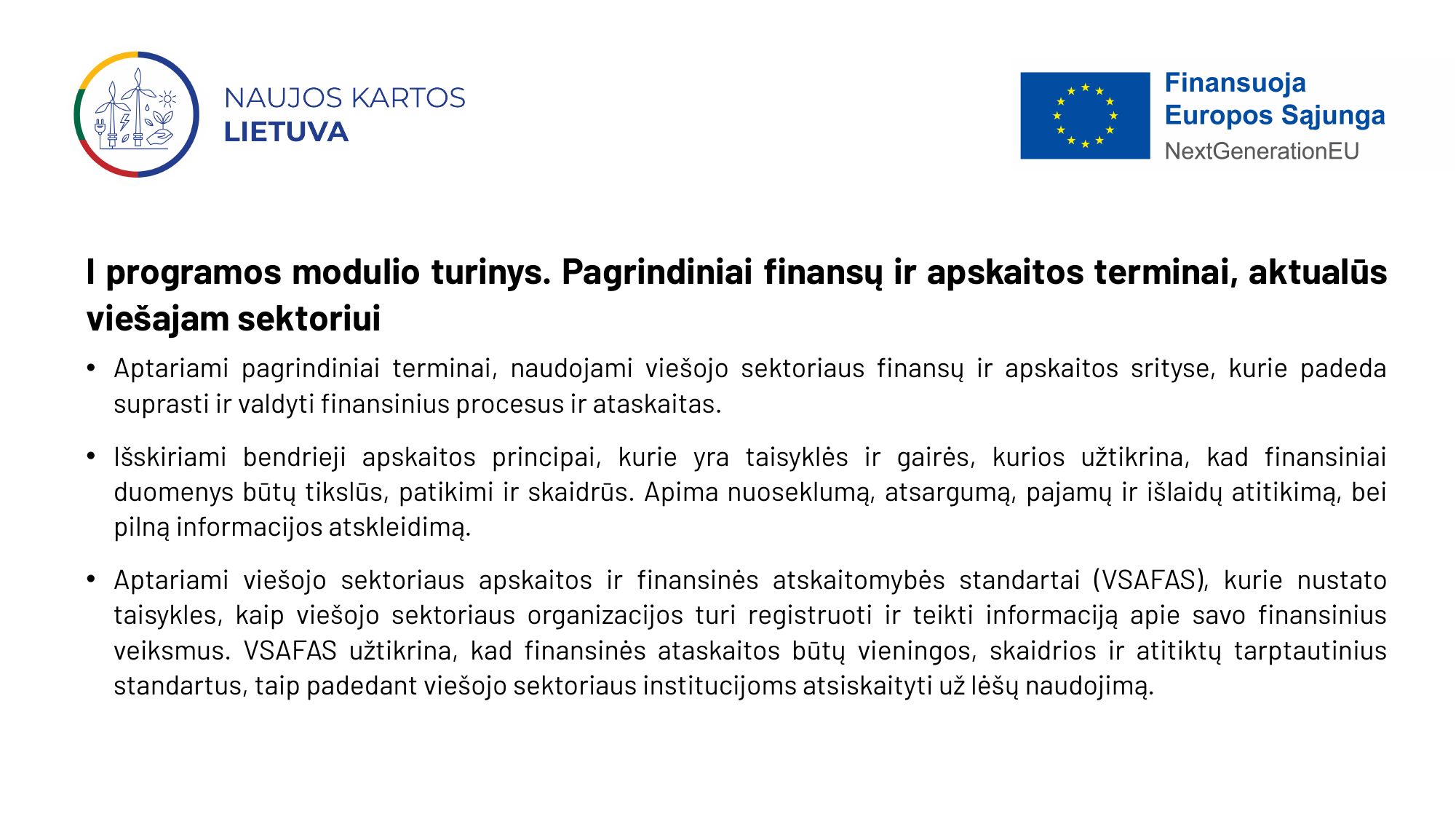

# I programos modulio turinys. Pagrindiniai finansų ir apskaitos terminai, aktualūs viešajam sektoriui
Aptariami pagrindiniai terminai, naudojami viešojo sektoriaus finansų ir apskaitos srityse, kurie padeda suprasti ir valdyti finansinius procesus ir ataskaitas.
Išskiriami bendrieji apskaitos principai, kurie yra taisyklės ir gairės, kurios užtikrina, kad finansiniai duomenys būtų tikslūs, patikimi ir skaidrūs. Apima nuoseklumą, atsargumą, pajamų ir išlaidų atitikimą, bei pilną informacijos atskleidimą.
Aptariami viešojo sektoriaus apskaitos ir finansinės atskaitomybės standartai (VSAFAS), kurie nustato taisykles, kaip viešojo sektoriaus organizacijos turi registruoti ir teikti informaciją apie savo finansinius veiksmus. VSAFAS užtikrina, kad finansinės ataskaitos būtų vieningos, skaidrios ir atitiktų tarptautinius standartus, taip padedant viešojo sektoriaus institucijoms atsiskaityti už lėšų naudojimą.